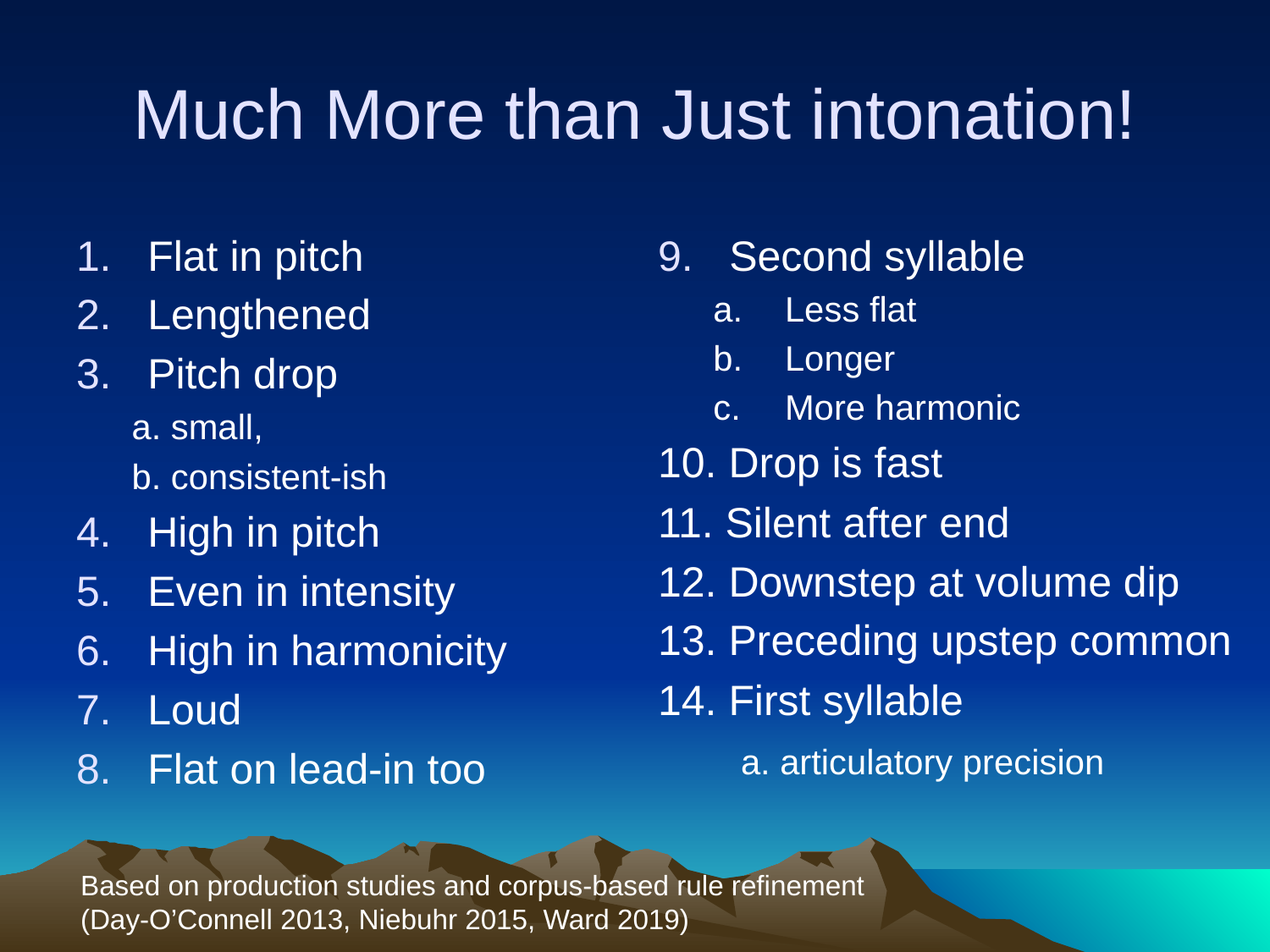

# Much More than Just intonation!
Flat in pitch
Lengthened
Pitch drop
a. small,
b. consistent-ish
High in pitch
Even in intensity
High in harmonicity
Loud
Flat on lead-in too

Second syllable
Less flat
Longer
More harmonic
10. Drop is fast
11. Silent after end
12. Downstep at volume dip
13. Preceding upstep common
14. First syllable
       a. articulatory precision

Based on production studies and corpus-based rule refinement
(Day-O’Connell 2013, Niebuhr 2015, Ward 2019)